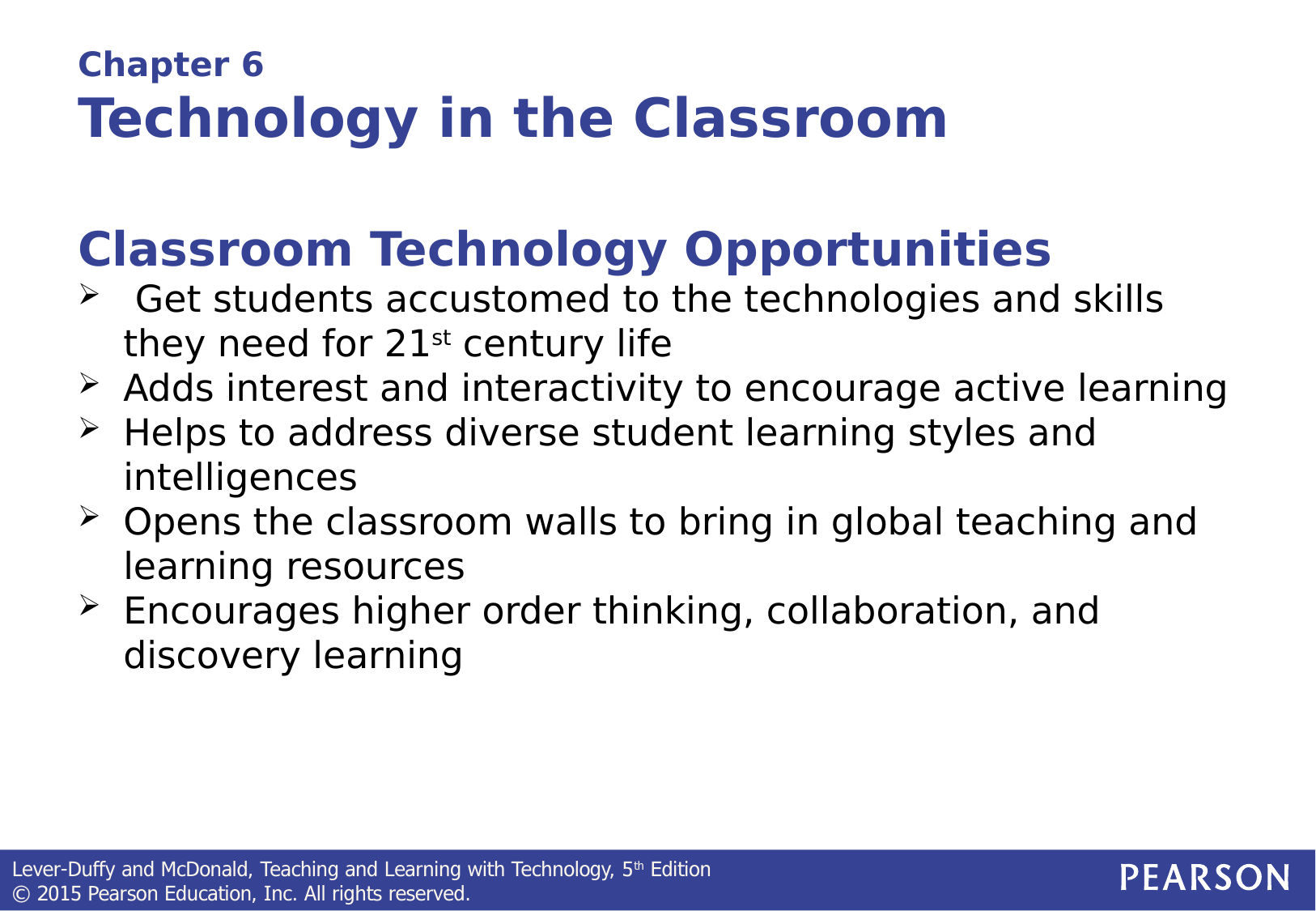

# Chapter 6 Technology in the Classroom
Classroom Technology Opportunities
 Get students accustomed to the technologies and skills they need for 21st century life
Adds interest and interactivity to encourage active learning
Helps to address diverse student learning styles and intelligences
Opens the classroom walls to bring in global teaching and learning resources
Encourages higher order thinking, collaboration, and discovery learning